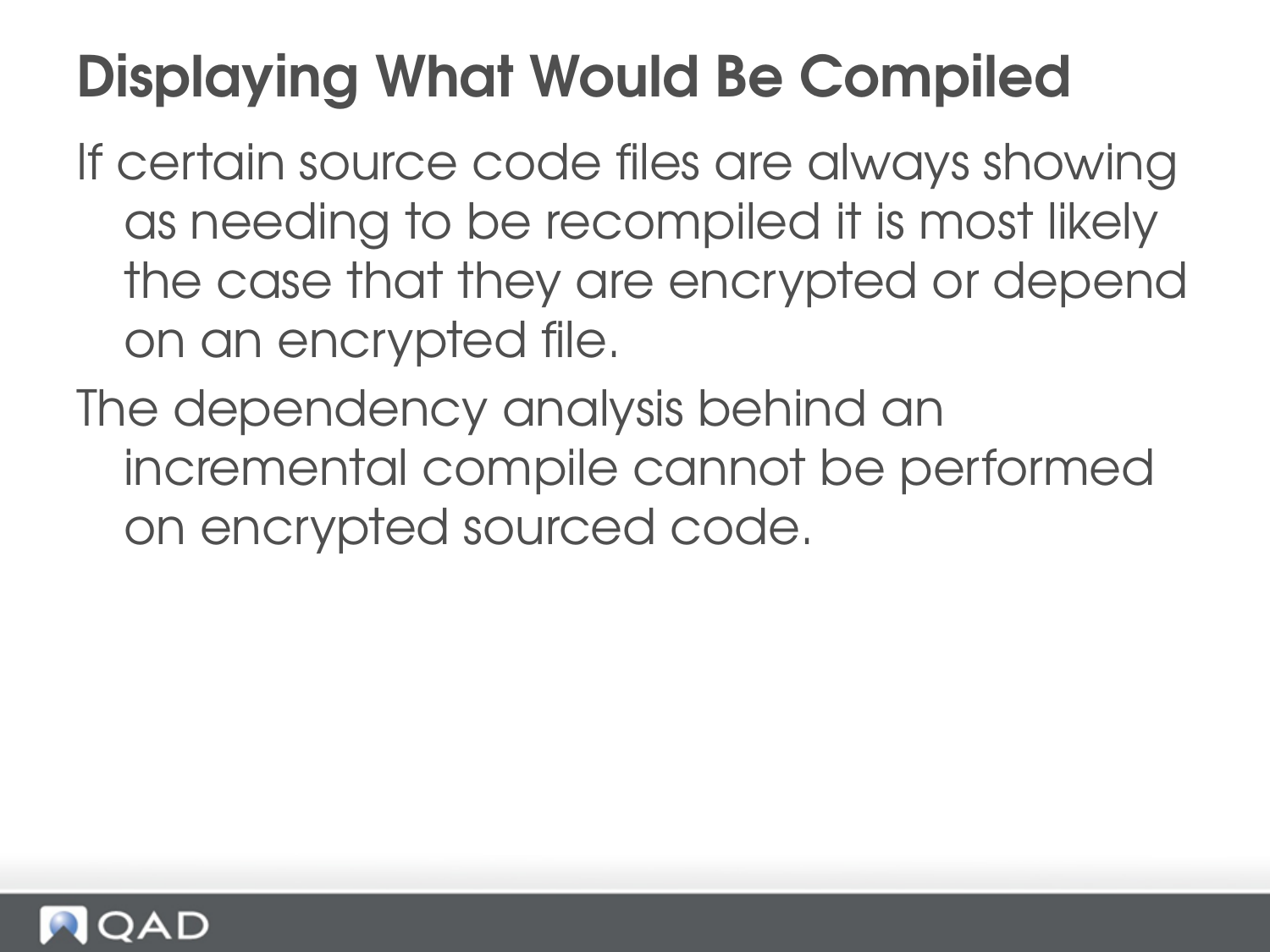

# Displaying What Would Be Compiled
If certain source code files are always showing as needing to be recompiled it is most likely the case that they are encrypted or depend on an encrypted file.
The dependency analysis behind an incremental compile cannot be performed on encrypted sourced code.